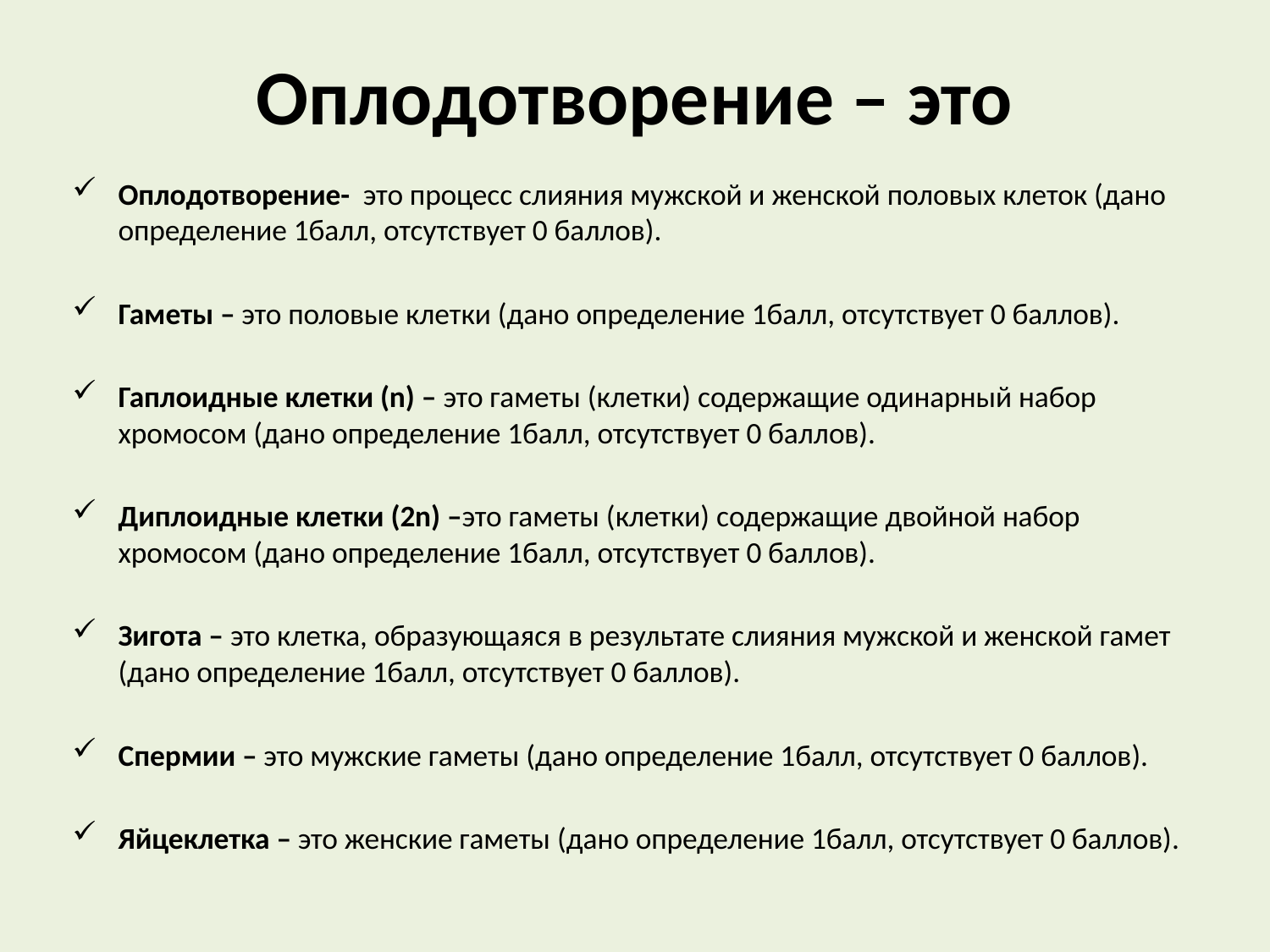

# Оплодотворение – это
Оплодотворение-  это процесс слияния мужской и женской половых клеток (дано определение 1балл, отсутствует 0 баллов).

Гаметы – это половые клетки (дано определение 1балл, отсутствует 0 баллов).

Гаплоидные клетки (n) – это гаметы (клетки) содержащие одинарный набор хромосом (дано определение 1балл, отсутствует 0 баллов).

Диплоидные клетки (2n) –это гаметы (клетки) содержащие двойной набор хромосом (дано определение 1балл, отсутствует 0 баллов).

Зигота – это клетка, образующаяся в результате слияния мужской и женской гамет (дано определение 1балл, отсутствует 0 баллов).

Спермии – это мужские гаметы (дано определение 1балл, отсутствует 0 баллов).

Яйцеклетка – это женские гаметы (дано определение 1балл, отсутствует 0 баллов).